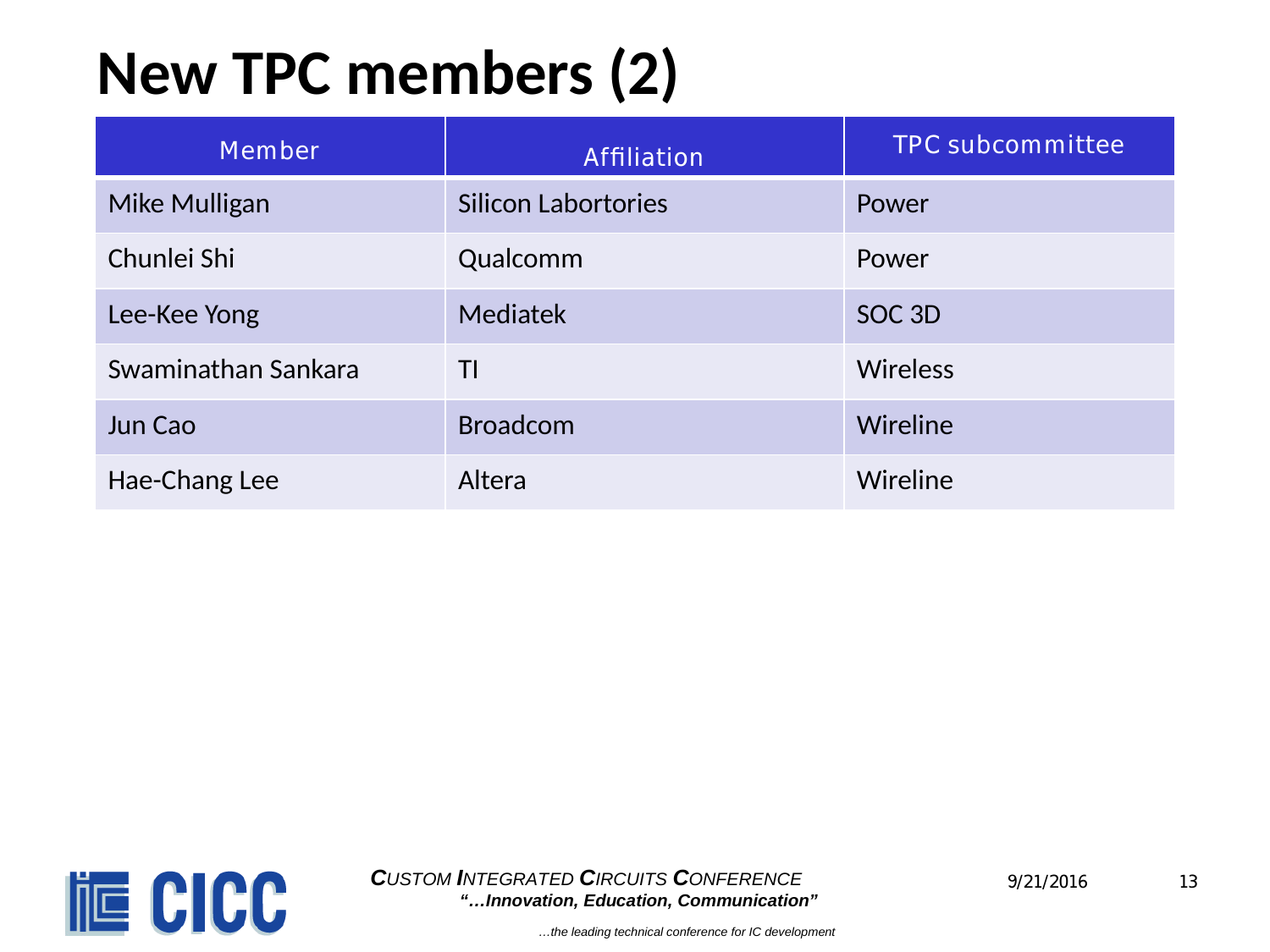

# New TPC members (2)
| Member | Affiliation | TPC subcommittee |
| --- | --- | --- |
| Mike Mulligan | Silicon Labortories | Power |
| Chunlei Shi | Qualcomm | Power |
| Lee-Kee Yong | Mediatek | SOC 3D |
| Swaminathan Sankara | TI | Wireless |
| Jun Cao | Broadcom | Wireline |
| Hae-Chang Lee | Altera | Wireline |